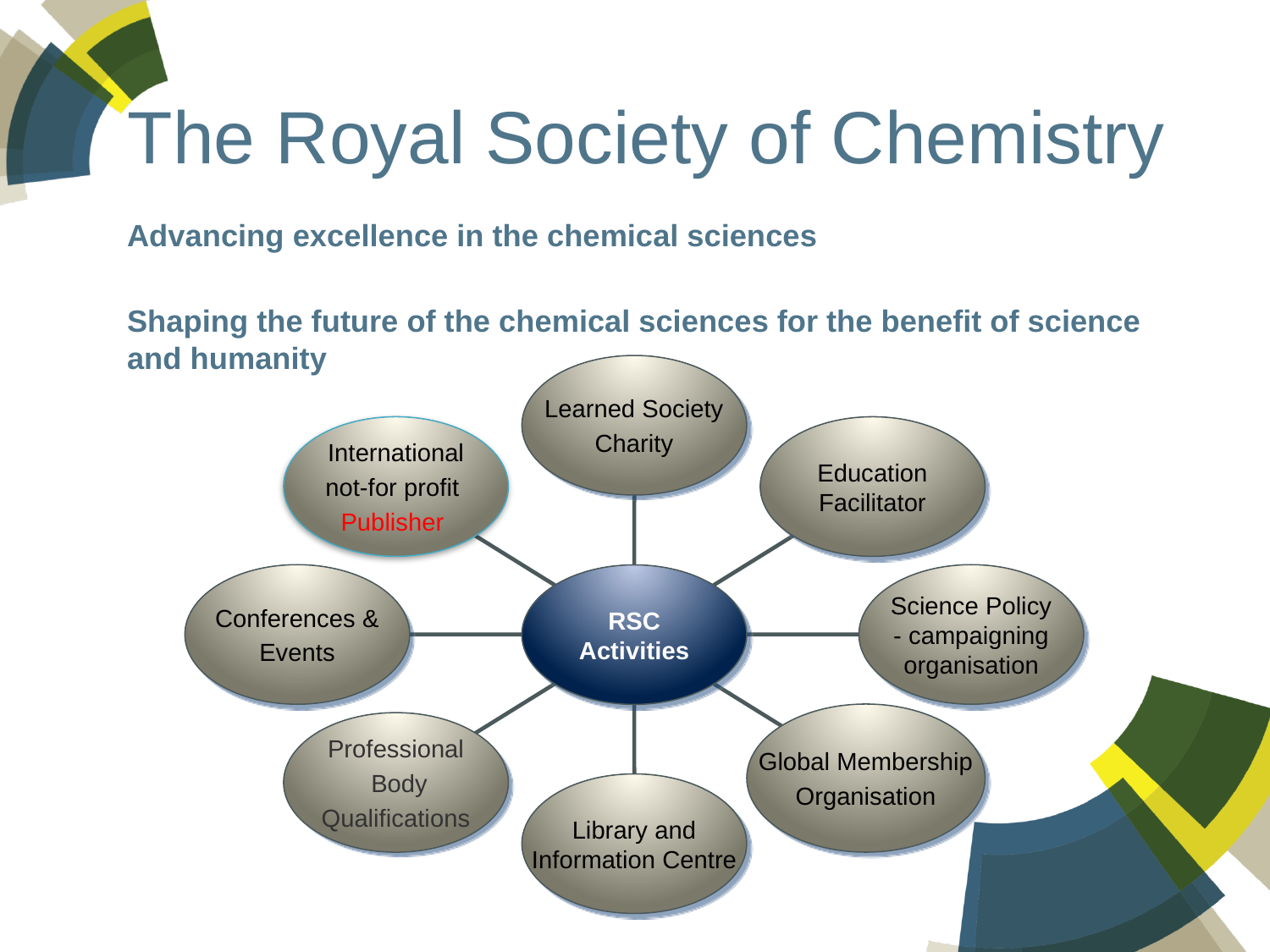

# The Royal Society of Chemistry

Advancing excellence in the chemical sciences

Shaping the future of the chemical sciences for the benefit of science and humanity

Learned Society
Charity

International
not-for profit
Publisher

Education
Facilitator

Conferences &
Events
Science Policy
- campaigning
organisation
RSC
Activities

Global Membership
Organisation
 Professional
 Body
Qualifications
Library and
Information Centre